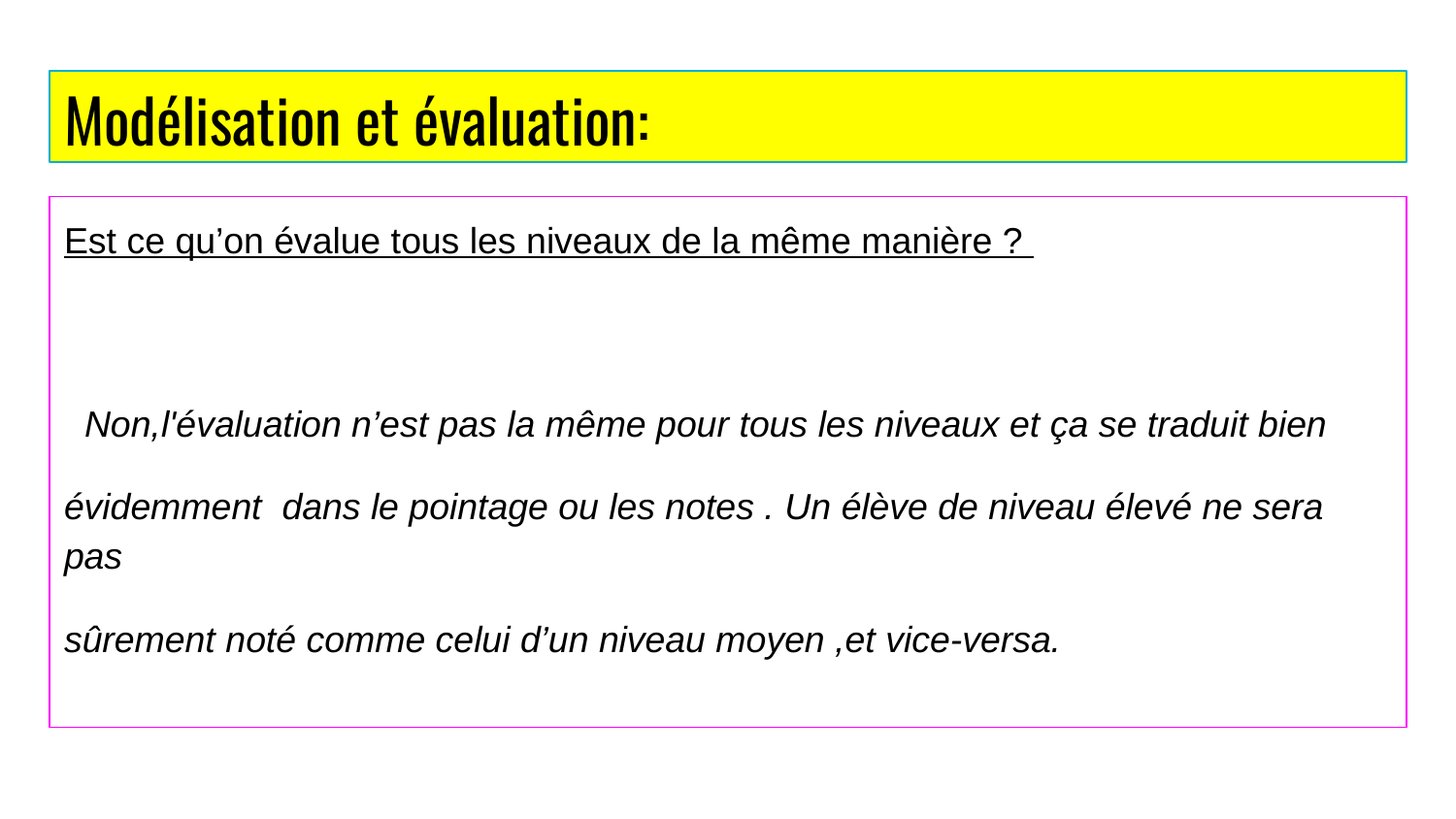

# Modélisation et évaluation:
Est ce qu’on évalue tous les niveaux de la même manière ?
  Non,l'évaluation n’est pas la même pour tous les niveaux et ça se traduit bien
évidemment  dans le pointage ou les notes . Un élève de niveau élevé ne sera pas
sûrement noté comme celui d’un niveau moyen ,et vice-versa.